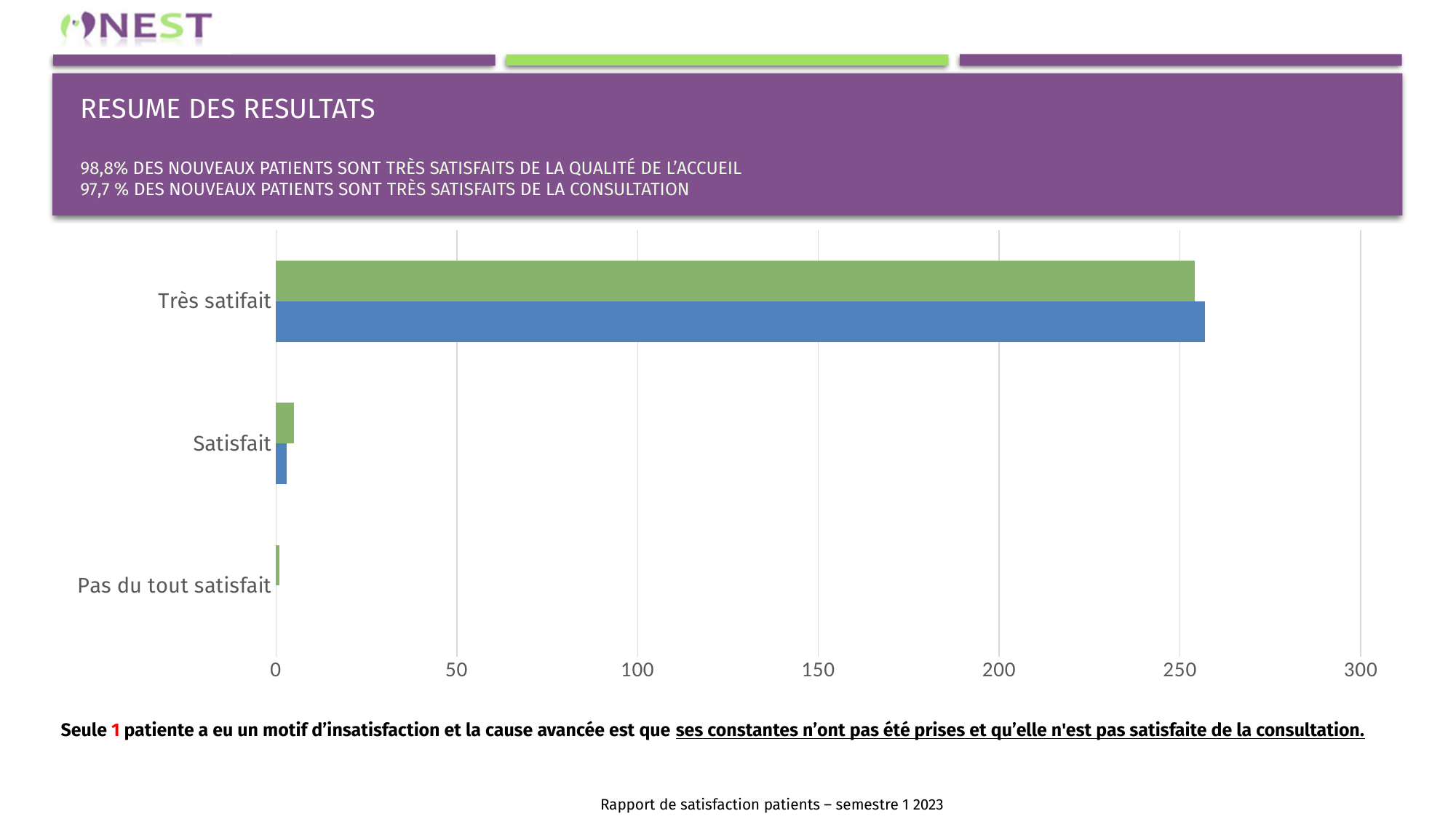

# RESUME DES RESULTATS 98,8% des nouveaux patients sont TRÈS SATISFAITS de la qualité de l’accueil 97,7 % des nouveaux patients sont TRÈS SATISFAITS de la consultation

### Chart

| Category | Comment appréciez vous l'accueil des secrétaires, en termes de disponibilité, amabilité,discrétion ? | Comment appréciez vous la prise en charge par votre médecin en termes de professionnalisme, amabilité,discrétion ? |
|---|---|---|
| Pas du tout satisfait | None | 1.0 |
| Satisfait | 3.0 | 5.0 |
| Très satifait | 257.0 | 254.0 |
Seule 1 patiente a eu un motif d’insatisfaction et la cause avancée est que ses constantes n’ont pas été prises et qu’elle n'est pas satisfaite de la consultation.
Rapport de satisfaction patients – semestre 1 2023